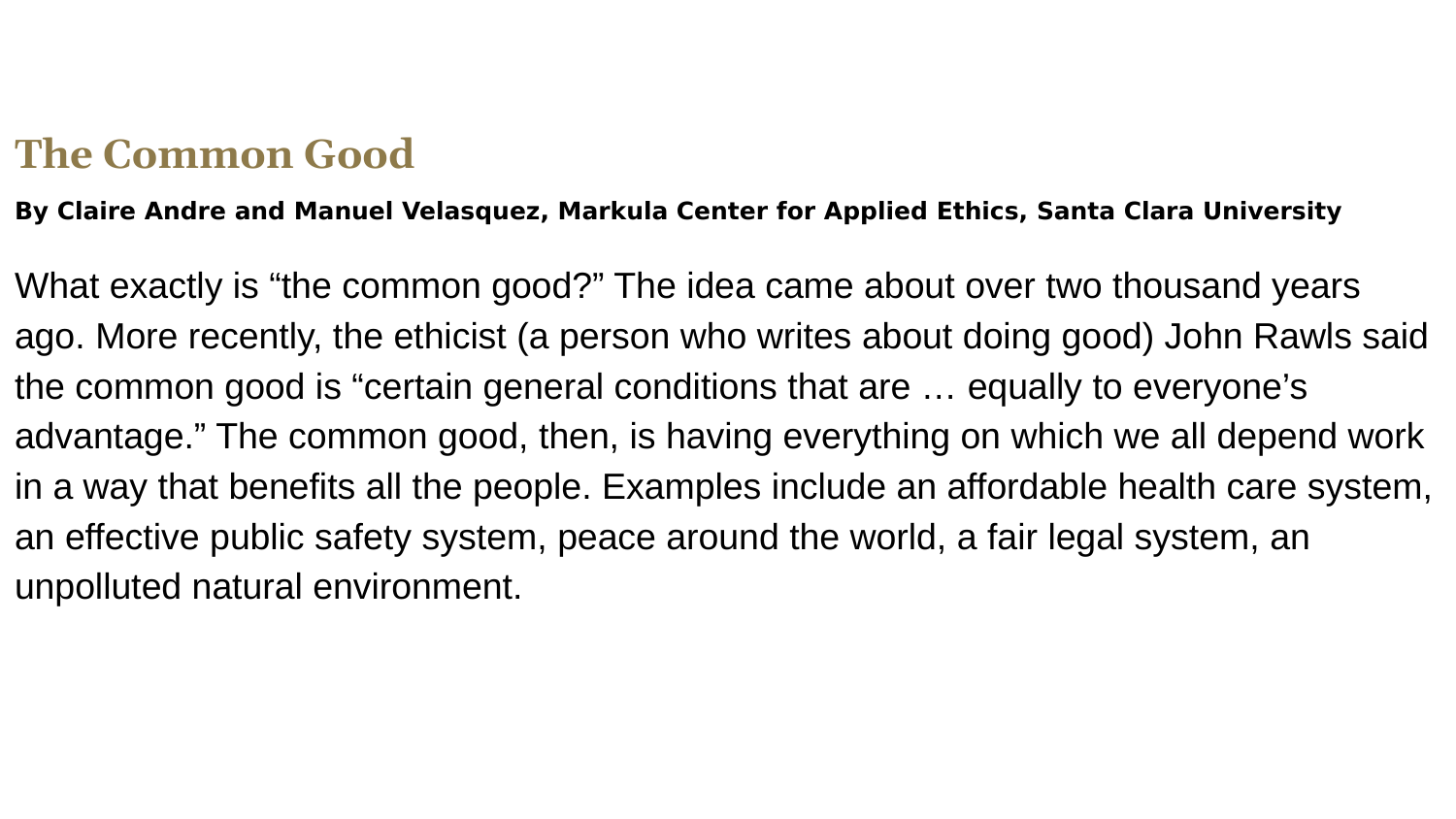

The Common Good
By Claire Andre and Manuel Velasquez, Markula Center for Applied Ethics, Santa Clara University

What exactly is “the common good?” The idea came about over two thousand years ago. More recently, the ethicist (a person who writes about doing good) John Rawls said the common good is “certain general conditions that are … equally to everyone’s advantage.” The common good, then, is having everything on which we all depend work in a way that benefits all the people. Examples include an affordable health care system, an effective public safety system, peace around the world, a fair legal system, an unpolluted natural environment.